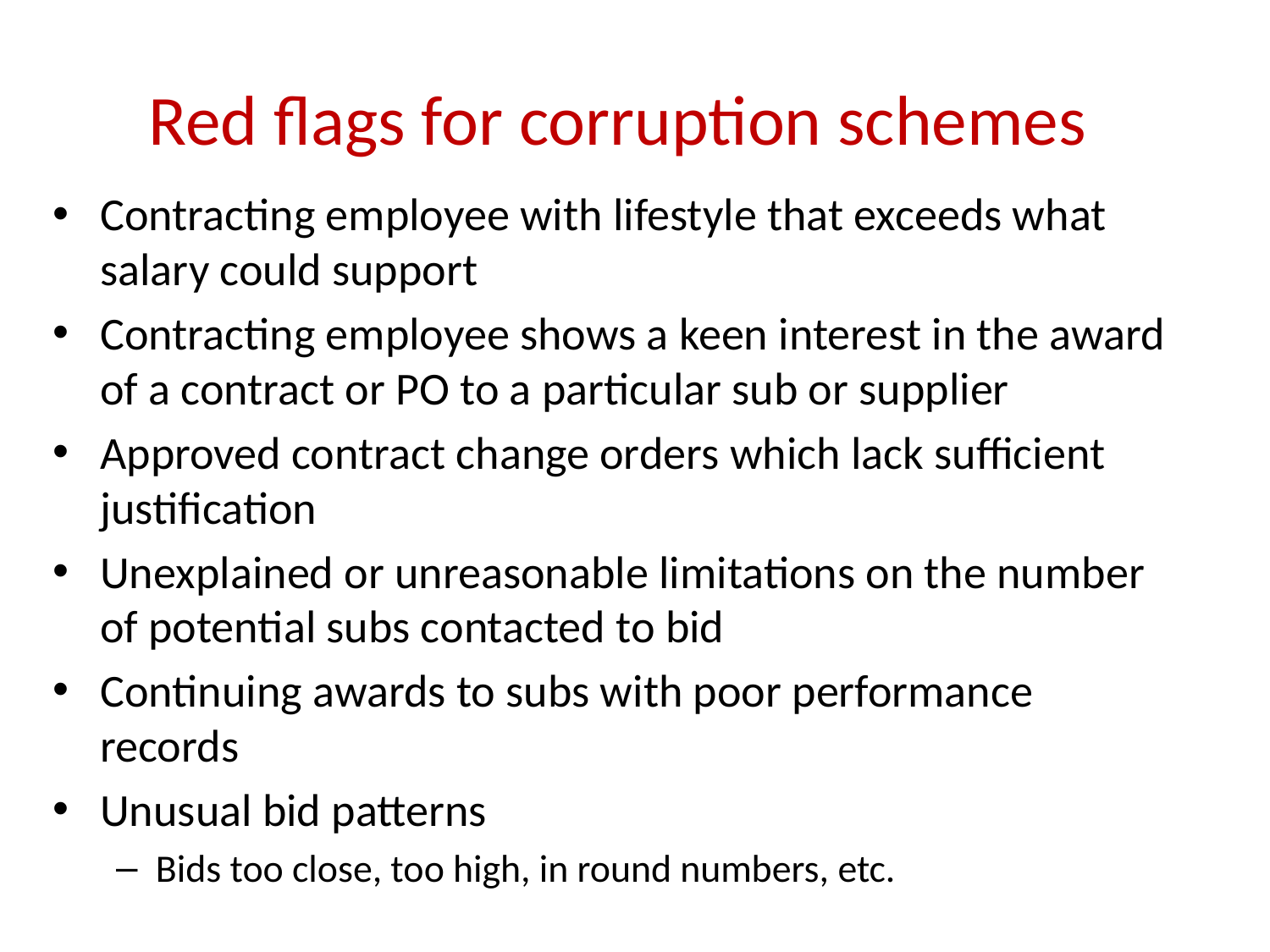

# Red flags for corruption schemes
Contracting employee with lifestyle that exceeds what salary could support
Contracting employee shows a keen interest in the award of a contract or PO to a particular sub or supplier
Approved contract change orders which lack sufficient justification
Unexplained or unreasonable limitations on the number of potential subs contacted to bid
Continuing awards to subs with poor performance records
Unusual bid patterns
Bids too close, too high, in round numbers, etc.